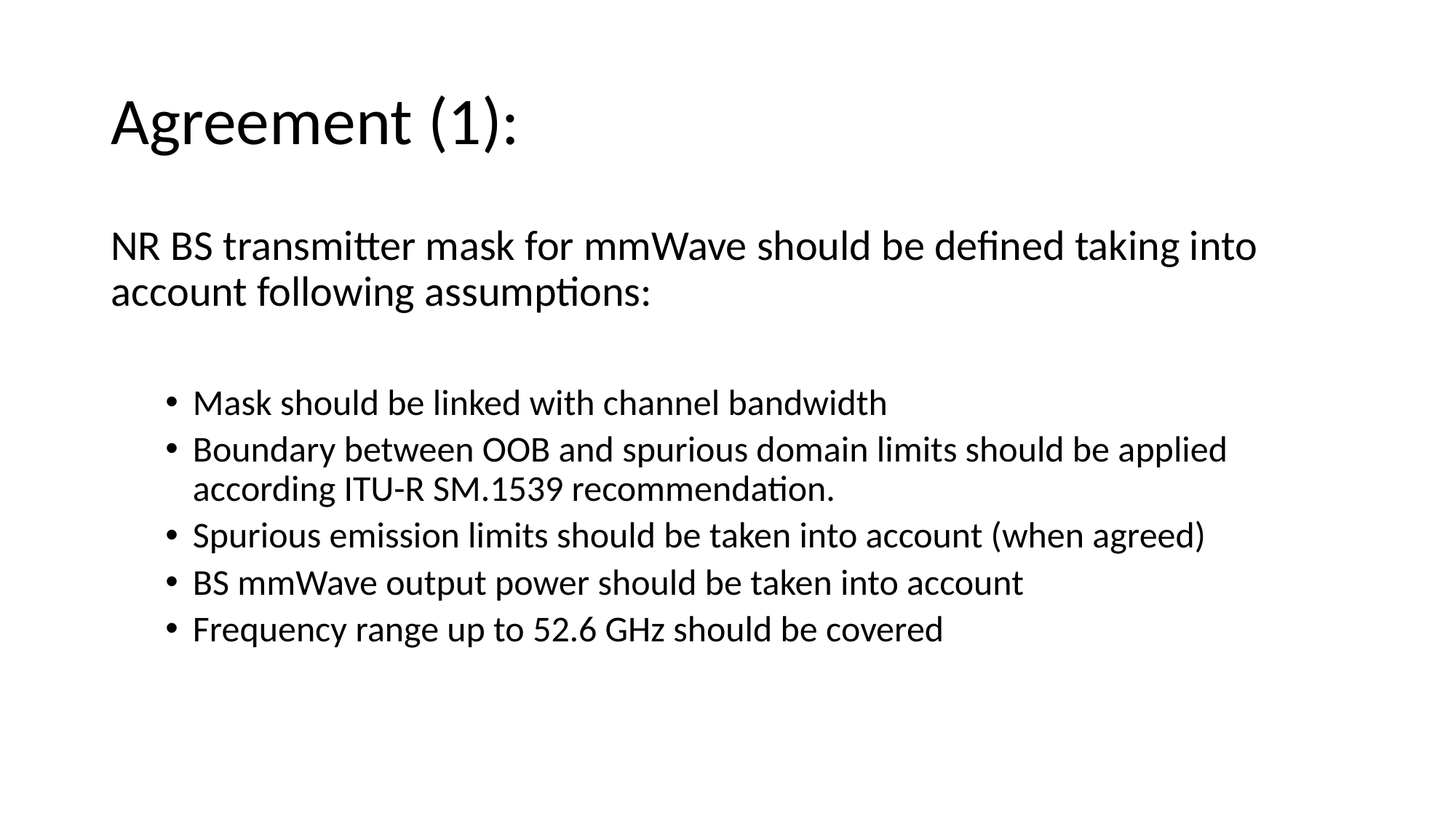

# Agreement (1):
NR BS transmitter mask for mmWave should be defined taking into account following assumptions:

Mask should be linked with channel bandwidth
Boundary between OOB and spurious domain limits should be applied according ITU-R SM.1539 recommendation.
Spurious emission limits should be taken into account (when agreed)
BS mmWave output power should be taken into account
Frequency range up to 52.6 GHz should be covered